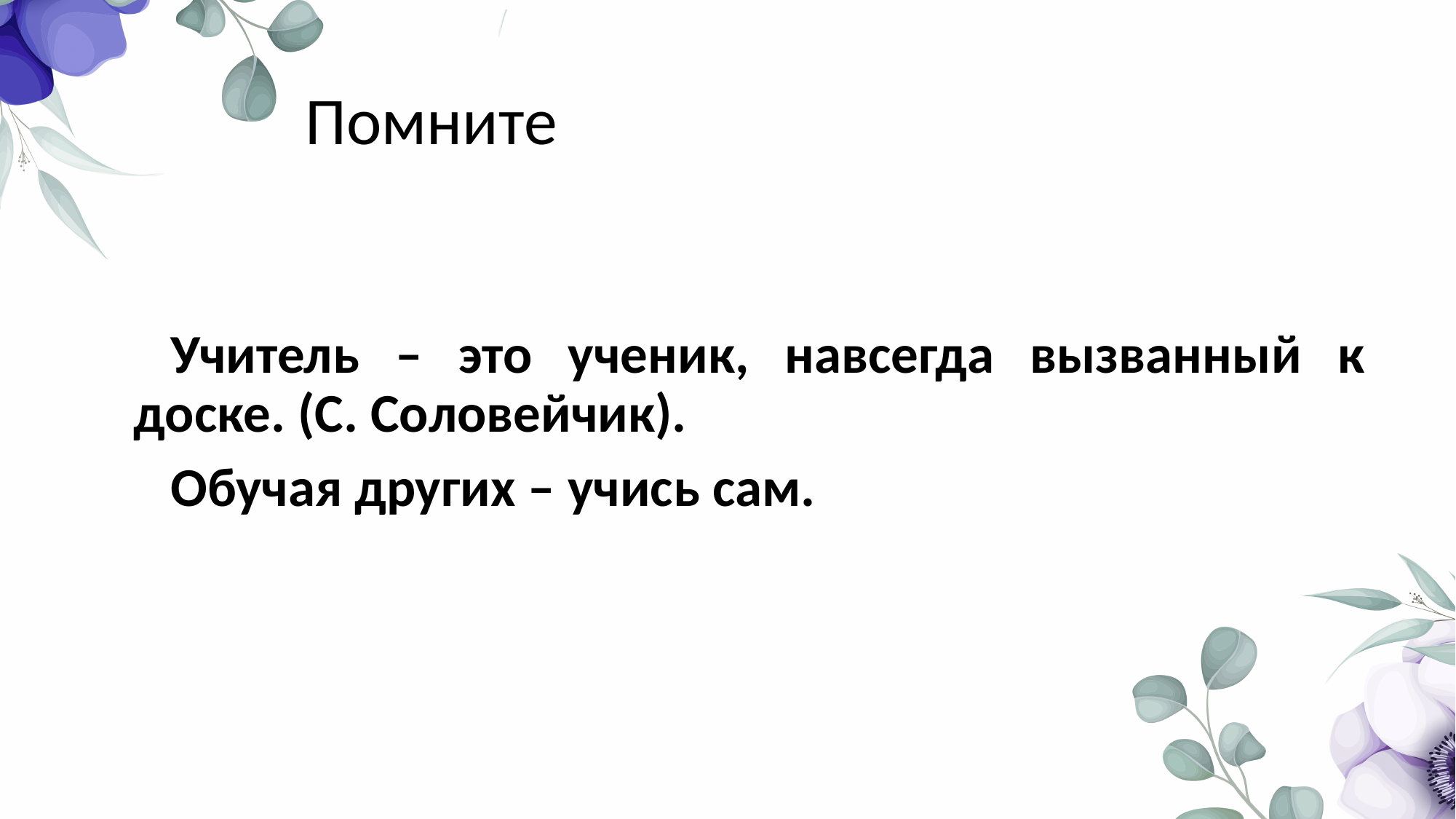

# Помните
Учитель – это ученик, навсегда вызванный к доске. (С. Соловейчик).
Обучая других – учись сам.